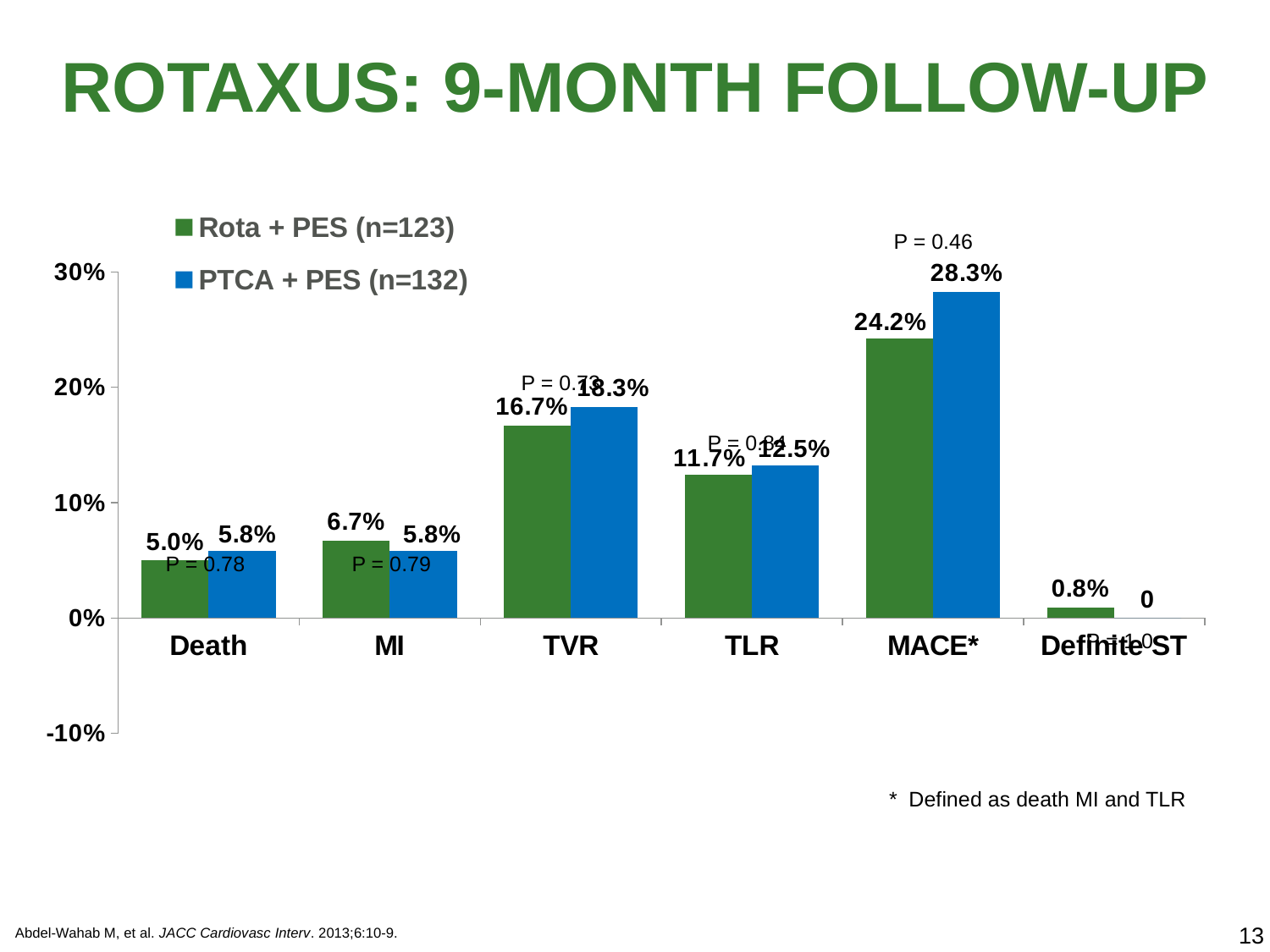

ROTAXUS: 9-month follow-up

### Chart

| Category | Rota + PES (n=123) | PTCA + PES (n=132) |
|---|---|---|
| Death | 0.05 | 0.058 |
| MI | 0.067 | 0.058 |
| TVR | 0.167 | 0.183 |
| TLR | 0.124 | 0.132 |
| MACE* | 0.242 | 0.283 |
| Definite ST | 0.009 | 0.0 |
P = 0.46
P = 0.73
P = 0.84
P = 0.79
P = 0.78
P = 1.0
*  Defined as death MI and TLR
13
Abdel-Wahab M, et al. JACC Cardiovasc Interv. 2013;6:10-9.